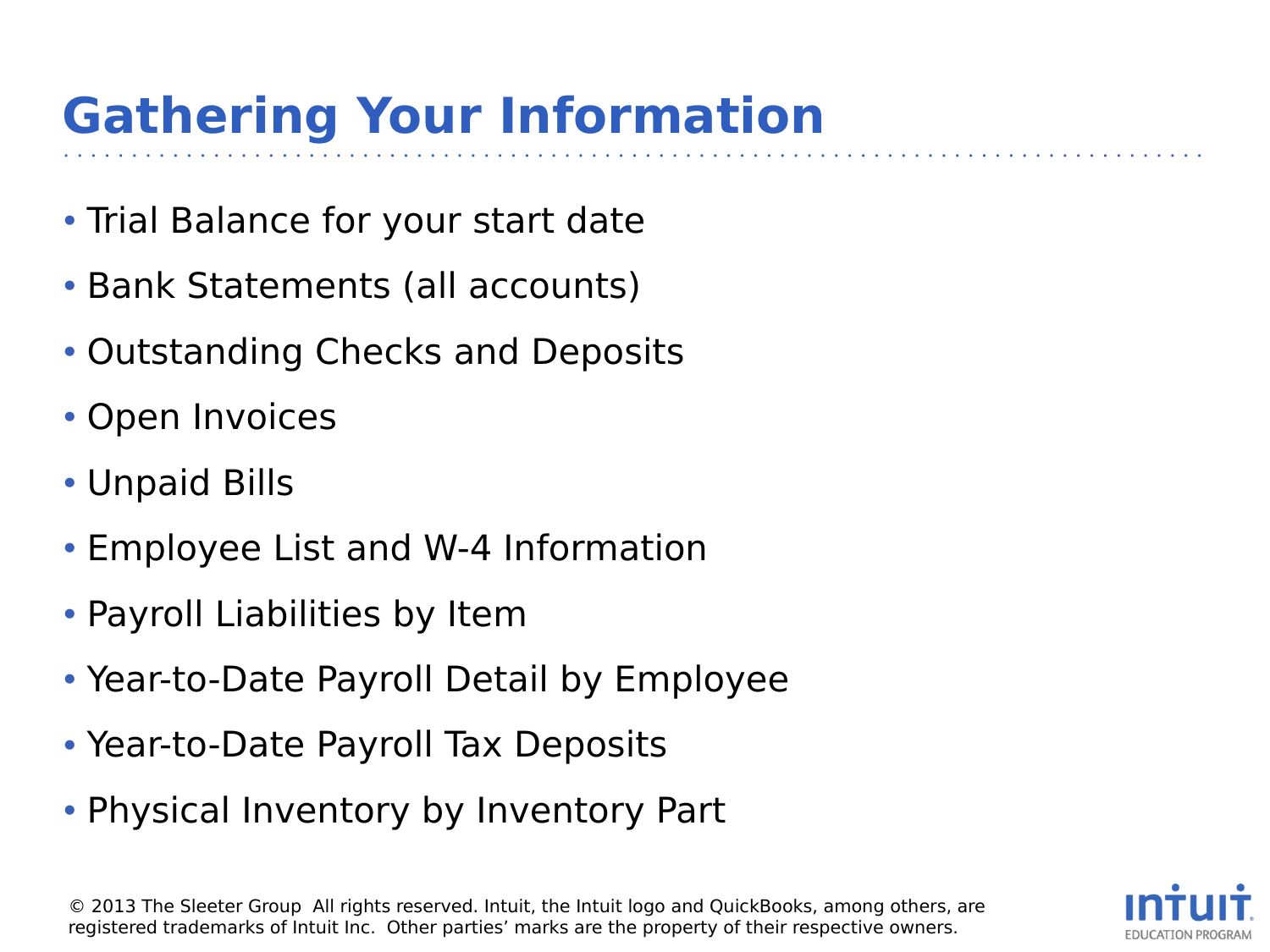

# Gathering Your Information
Trial Balance for your start date
Bank Statements (all accounts)
Outstanding Checks and Deposits
Open Invoices
Unpaid Bills
Employee List and W-4 Information
Payroll Liabilities by Item
Year-to-Date Payroll Detail by Employee
Year-to-Date Payroll Tax Deposits
Physical Inventory by Inventory Part